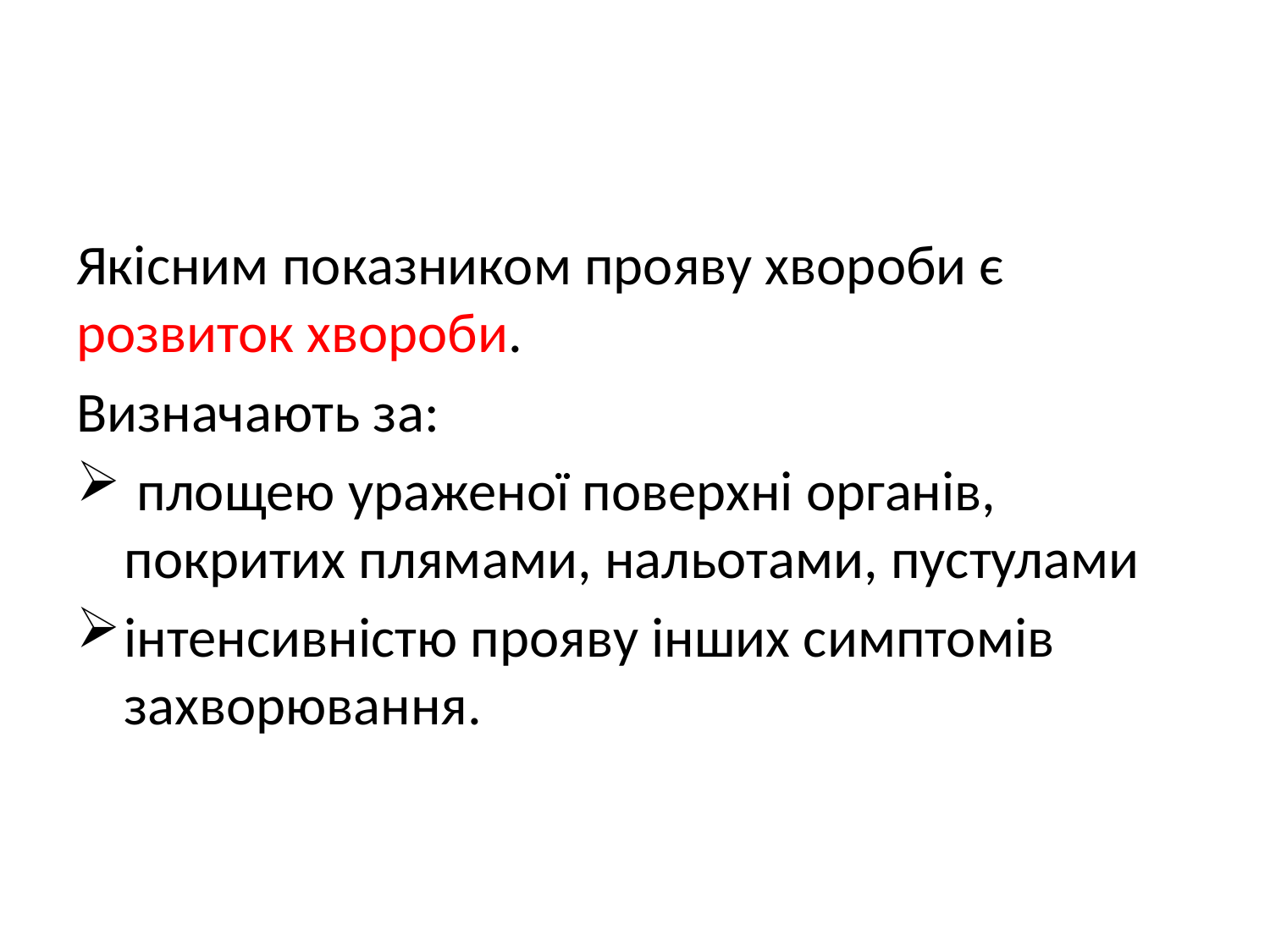

#
Якісним показником прояву хвороби є розвиток хвороби.
Визначають за:
 площею ураженої поверхні органів, покритих плямами, нальотами, пустулами
інтенсивністю прояву інших симптомів захворювання.